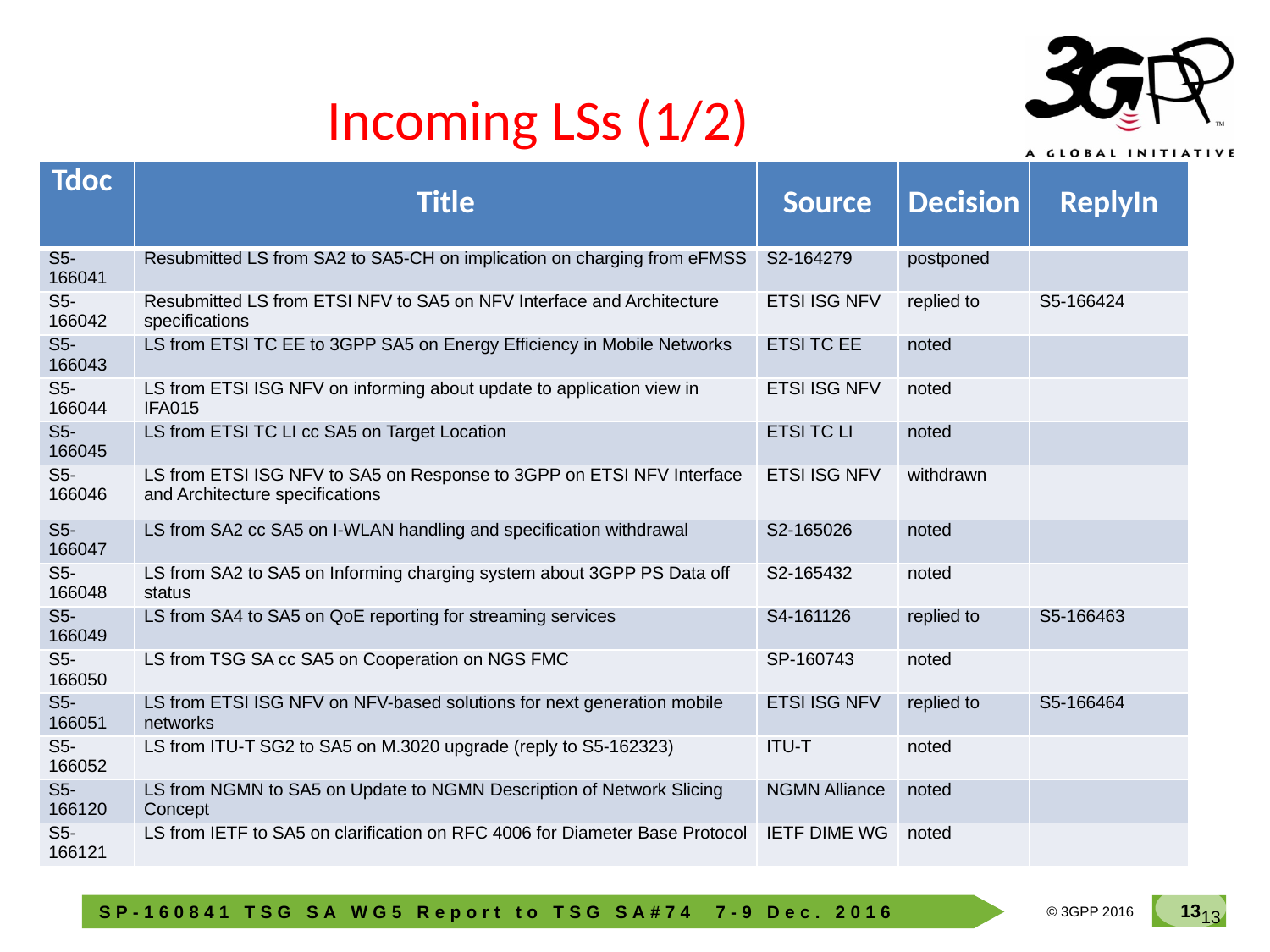

# Incoming LSs (1/2)
| Tdoc | Title | Source | Decision | ReplyIn |
| --- | --- | --- | --- | --- |
| S5-166041 | Resubmitted LS from SA2 to SA5-CH on implication on charging from eFMSS | S2-164279 | postponed |  |
| S5-166042 | Resubmitted LS from ETSI NFV to SA5 on NFV Interface and Architecture specifications | ETSI ISG NFV | replied to | S5-166424 |
| S5-166043 | LS from ETSI TC EE to 3GPP SA5 on Energy Efficiency in Mobile Networks | ETSI TC EE | noted |  |
| S5-166044 | LS from ETSI ISG NFV on informing about update to application view in IFA015 | ETSI ISG NFV | noted |  |
| S5-166045 | LS from ETSI TC LI cc SA5 on Target Location | ETSI TC LI | noted |  |
| S5-166046 | LS from ETSI ISG NFV to SA5 on Response to 3GPP on ETSI NFV Interface and Architecture specifications | ETSI ISG NFV | withdrawn |  |
| S5-166047 | LS from SA2 cc SA5 on I-WLAN handling and specification withdrawal | S2-165026 | noted |  |
| S5-166048 | LS from SA2 to SA5 on Informing charging system about 3GPP PS Data off status | S2-165432 | noted |  |
| S5-166049 | LS from SA4 to SA5 on QoE reporting for streaming services | S4-161126 | replied to | S5-166463 |
| S5-166050 | LS from TSG SA cc SA5 on Cooperation on NGS FMC | SP-160743 | noted |  |
| S5-166051 | LS from ETSI ISG NFV on NFV-based solutions for next generation mobile networks | ETSI ISG NFV | replied to | S5-166464 |
| S5-166052 | LS from ITU-T SG2 to SA5 on M.3020 upgrade (reply to S5-162323) | ITU-T | noted |  |
| S5-166120 | LS from NGMN to SA5 on Update to NGMN Description of Network Slicing Concept | NGMN Alliance | noted |  |
| S5-166121 | LS from IETF to SA5 on clarification on RFC 4006 for Diameter Base Protocol | IETF DIME WG | noted |  |
13